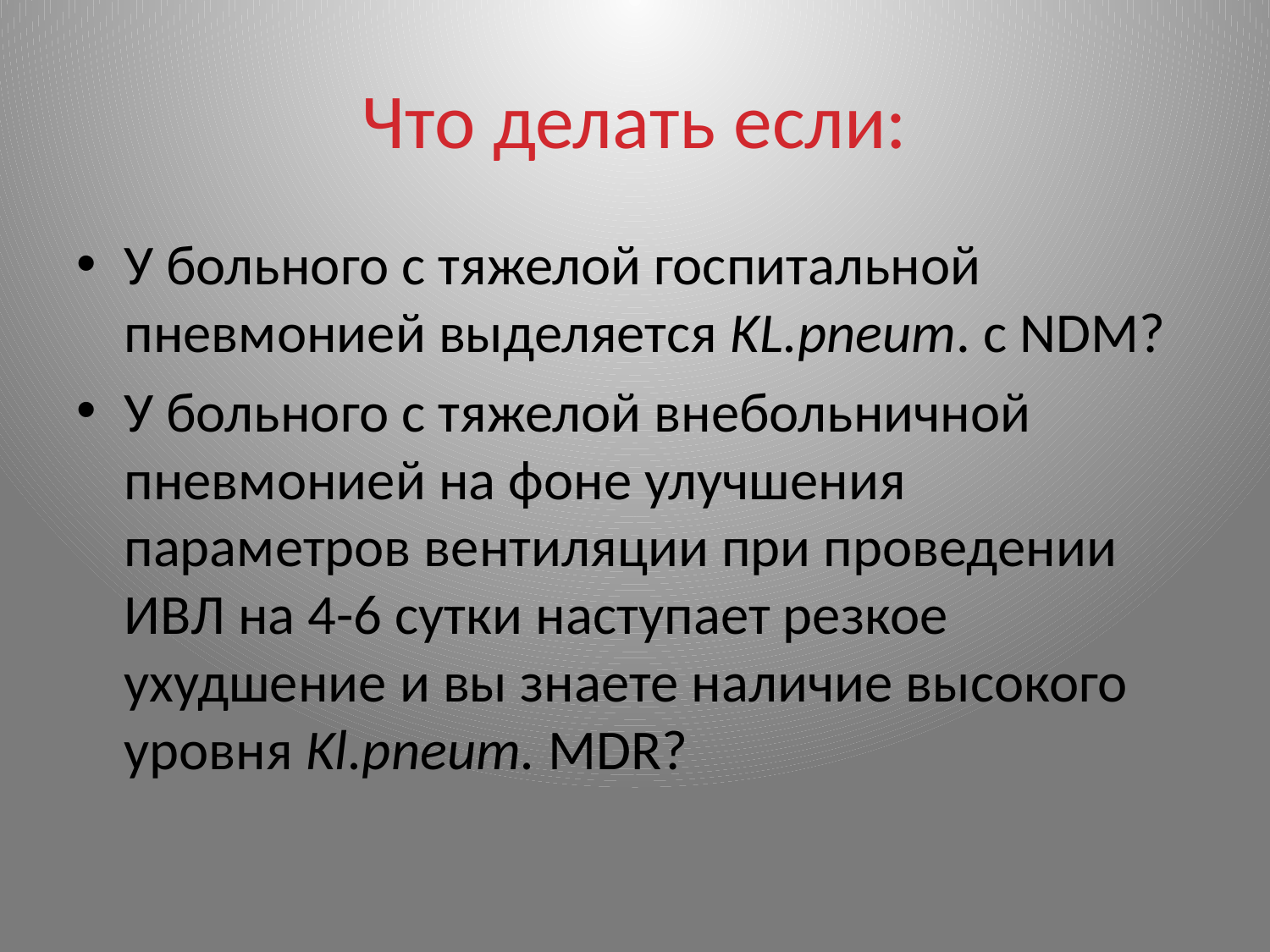

# Что делать если:
У больного с тяжелой госпитальной пневмонией выделяется KL.pneum. с NDM?
У больного с тяжелой внебольничной пневмонией на фоне улучшения параметров вентиляции при проведении ИВЛ на 4-6 сутки наступает резкое ухудшение и вы знаете наличие высокого уровня Kl.pneum. MDR?